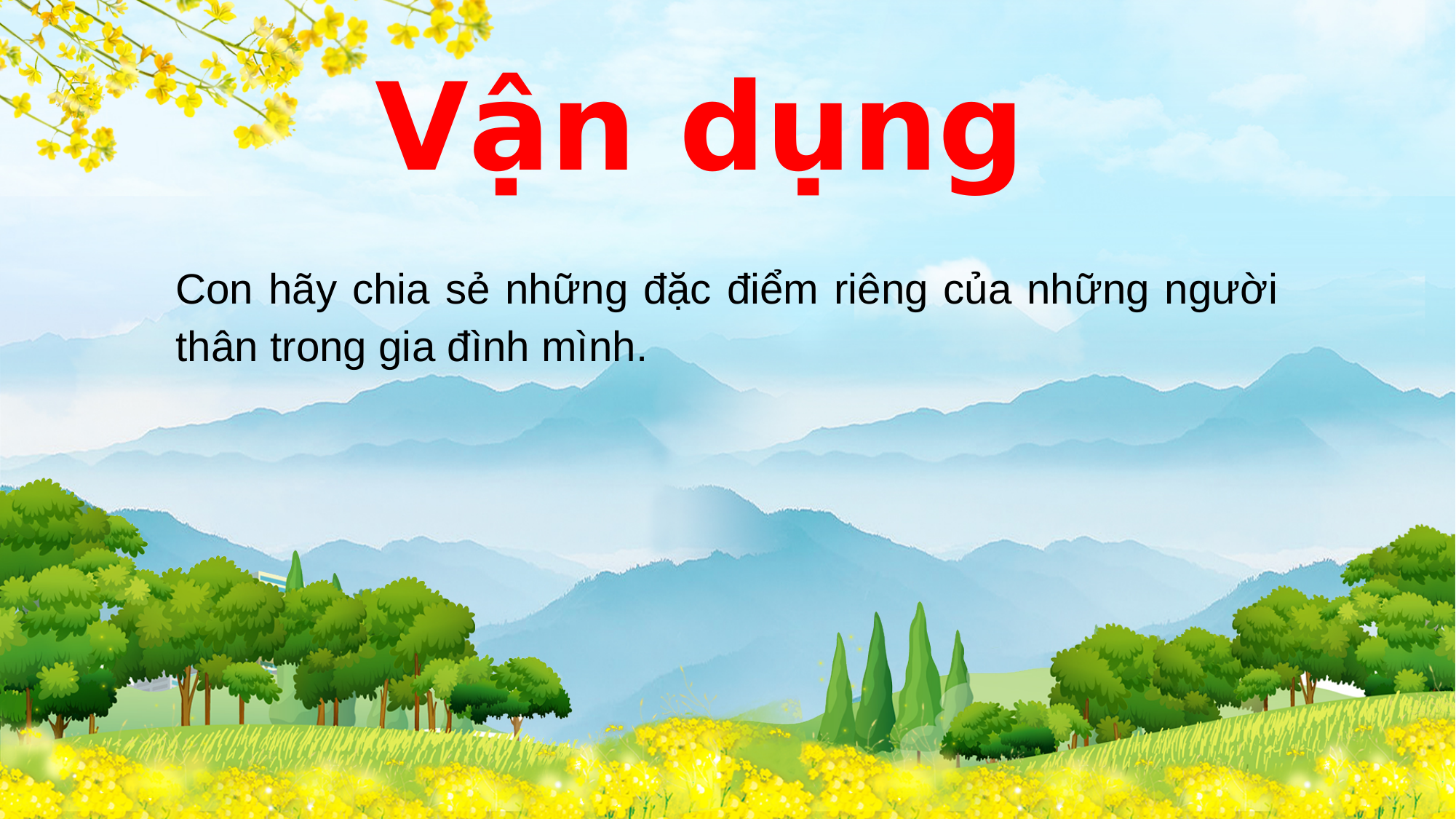

# Vận dụng
Con hãy chia sẻ những đặc điểm riêng của những người thân trong gia đình mình.